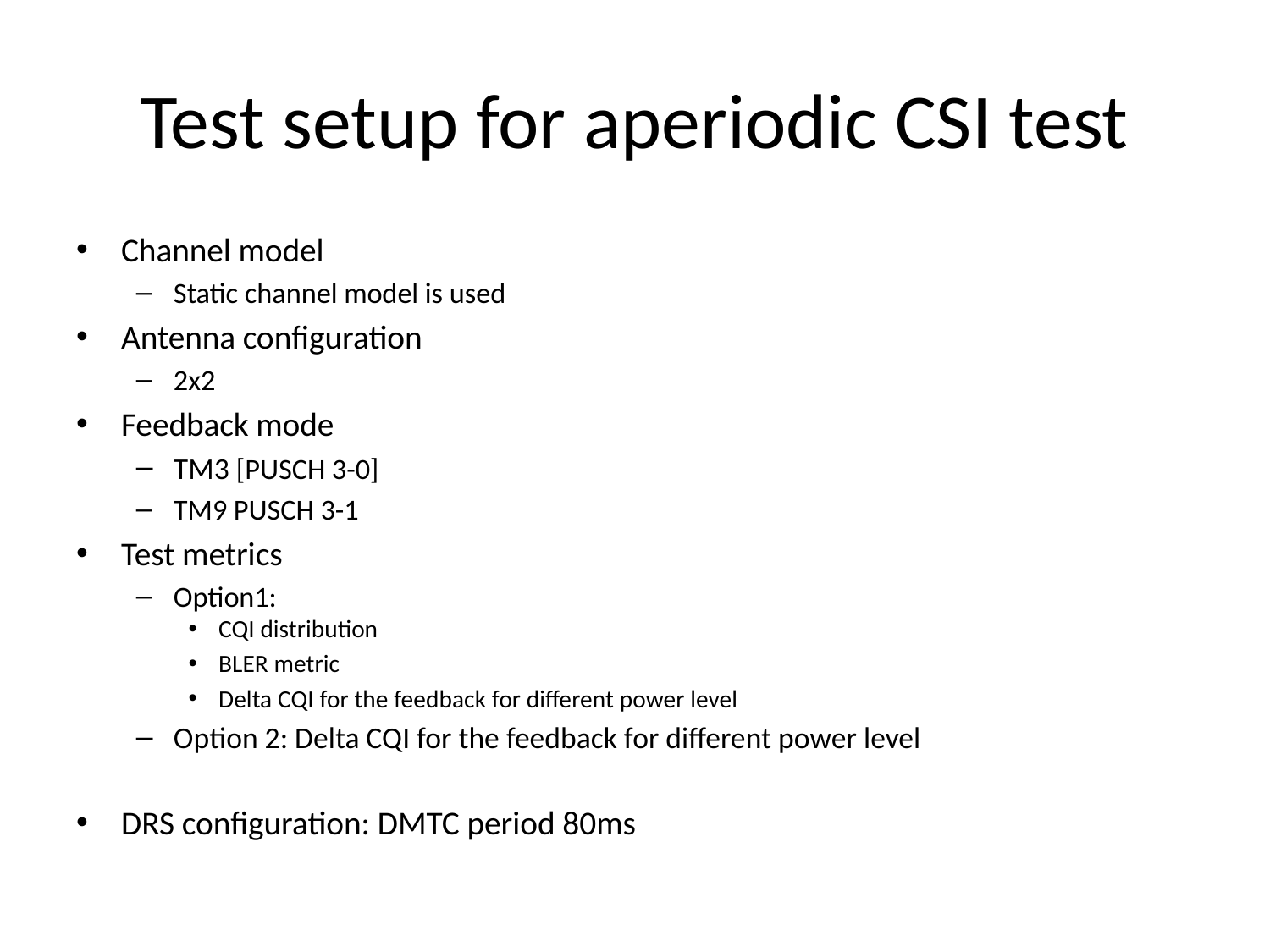

# Test setup for aperiodic CSI test
Channel model
Static channel model is used
Antenna configuration
2x2
Feedback mode
TM3 [PUSCH 3-0]
TM9 PUSCH 3-1
Test metrics
Option1:
CQI distribution
BLER metric
Delta CQI for the feedback for different power level
Option 2: Delta CQI for the feedback for different power level

DRS configuration: DMTC period 80ms